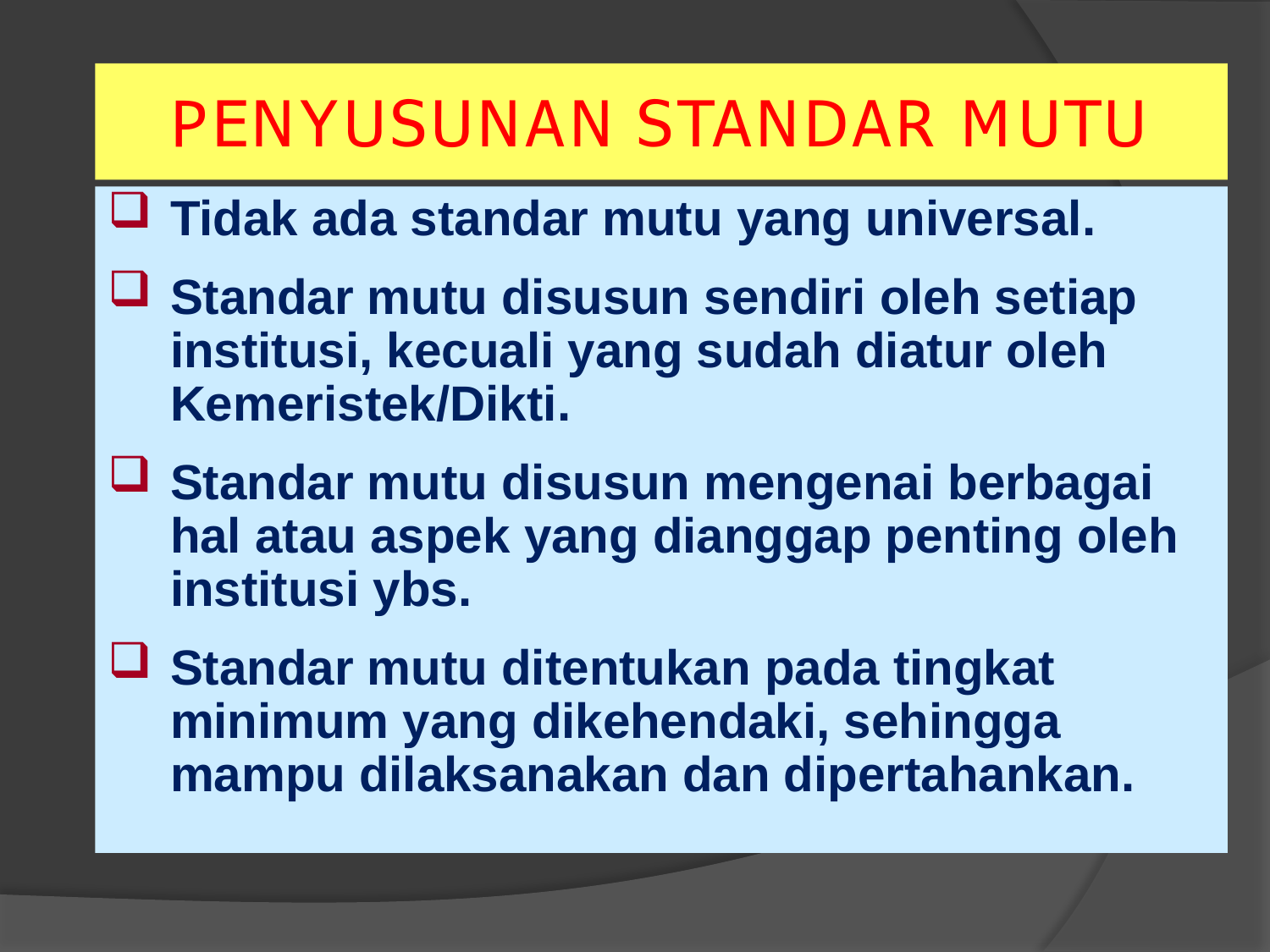

PENYUSUNAN STANDAR MUTU
Tidak ada standar mutu yang universal.

Standar mutu disusun sendiri oleh setiap institusi, kecuali yang sudah diatur oleh Kemeristek/Dikti.

Standar mutu disusun mengenai berbagai hal atau aspek yang dianggap penting oleh institusi ybs.

Standar mutu ditentukan pada tingkat minimum yang dikehendaki, sehingga mampu dilaksanakan dan dipertahankan.